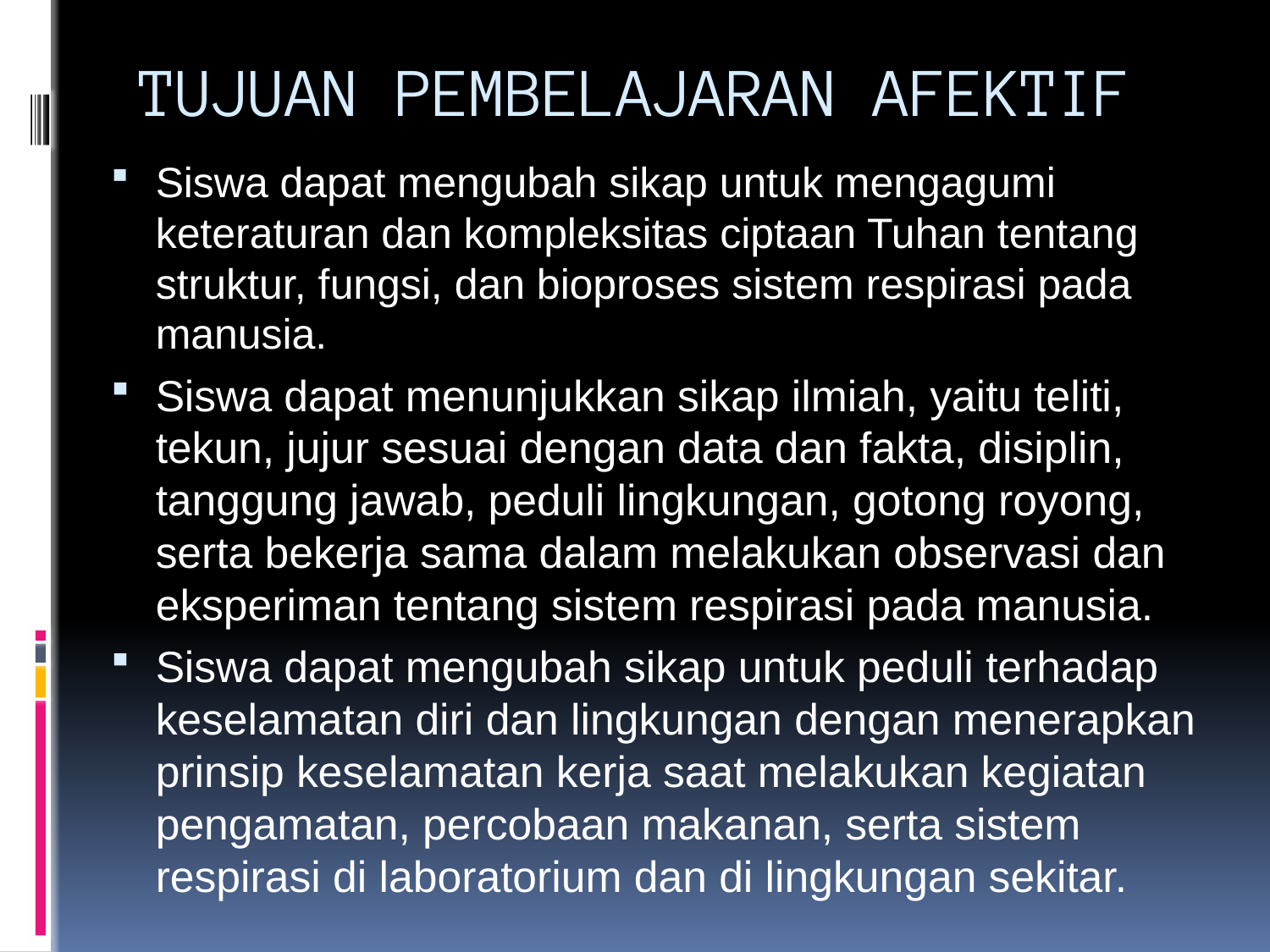

# TUJUAN PEMBELAJARAN AFEKTIF
Siswa dapat mengubah sikap untuk mengagumi keteraturan dan kompleksitas ciptaan Tuhan tentang struktur, fungsi, dan bioproses sistem respirasi pada manusia.
Siswa dapat menunjukkan sikap ilmiah, yaitu teliti, tekun, jujur sesuai dengan data dan fakta, disiplin, tanggung jawab, peduli lingkungan, gotong royong, serta bekerja sama dalam melakukan observasi dan eksperiman tentang sistem respirasi pada manusia.
Siswa dapat mengubah sikap untuk peduli terhadap keselamatan diri dan lingkungan dengan menerapkan prinsip keselamatan kerja saat melakukan kegiatan pengamatan, percobaan makanan, serta sistem respirasi di laboratorium dan di lingkungan sekitar.